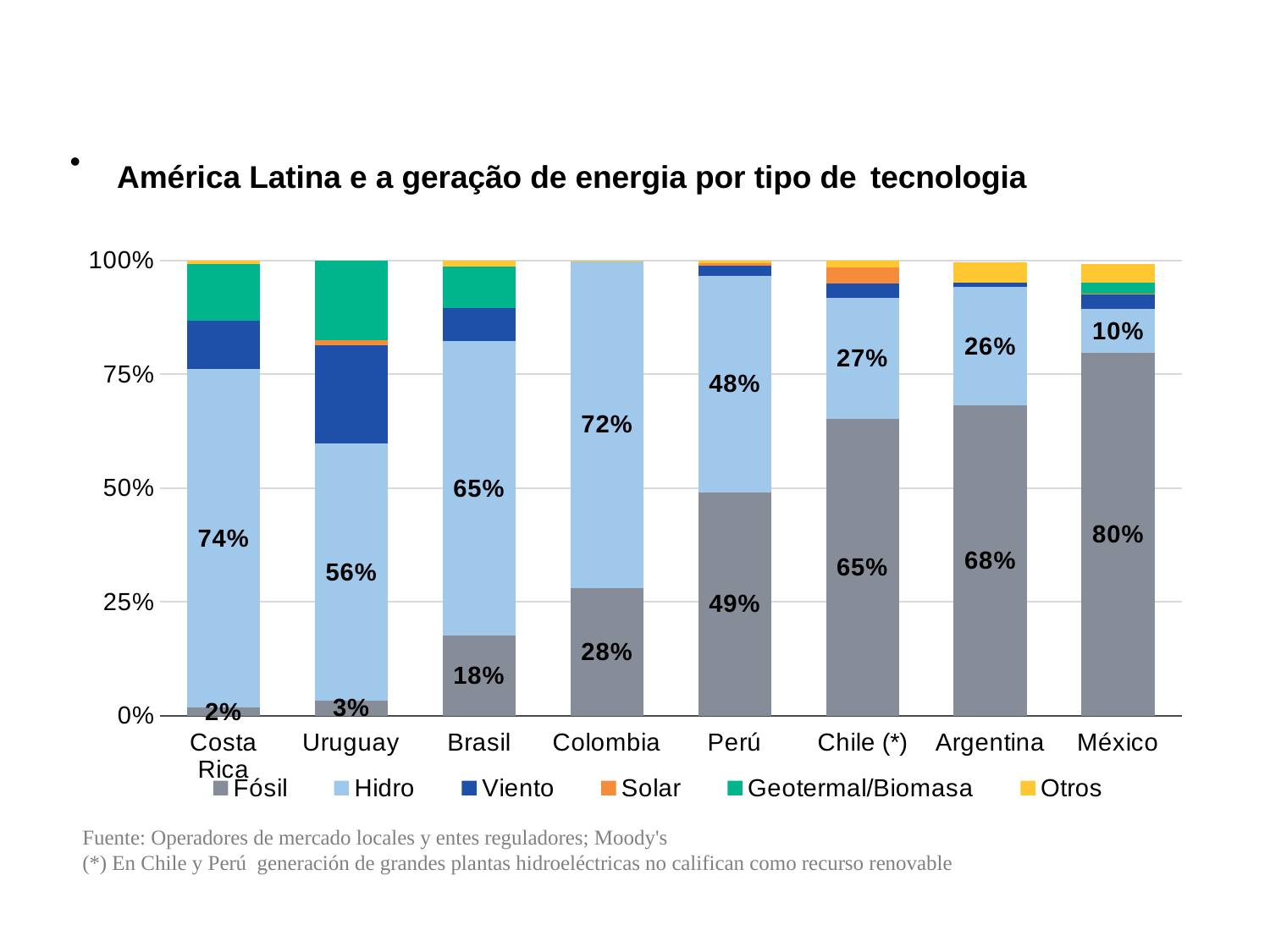

América Latina e a geração de energia por tipo de tecnologia

### Chart

| Category | Fósil | Hidro | Viento | Solar | Geotermal/Biomasa | Otros |
|---|---|---|---|---|---|---|
| Costa Rica | 0.018 | 0.744 | 0.106 | 0.0001 | 0.124 | 0.007 |
| Uruguay | 0.033 | 0.565 | 0.216 | 0.01 | 0.18 | 0.0 |
| Brasil | 0.176 | 0.647 | 0.072 | 0.0 | 0.091 | 0.013 |
| Colombia | 0.28 | 0.719 | 0.0 | 0.0 | 0.0 | 0.002 |
| Perú | 0.49 | 0.476 | 0.022 | 0.005 | 0.0 | 0.007 |
| Chile (*) | 0.651502 | 0.265511 | 0.032755 | 0.033752 | 0.0 | 0.01648 |
| Argentina | 0.681 | 0.26 | 0.01 | 0.0 | 0.0 | 0.044 |
| México | 0.796884 | 0.096783 | 0.032762 | 0.000501 | 0.023857 | 0.04 |
Fuente: Operadores de mercado locales y entes reguladores; Moody's
(*) En Chile y Perú  generación de grandes plantas hidroeléctricas no califican como recurso renovable